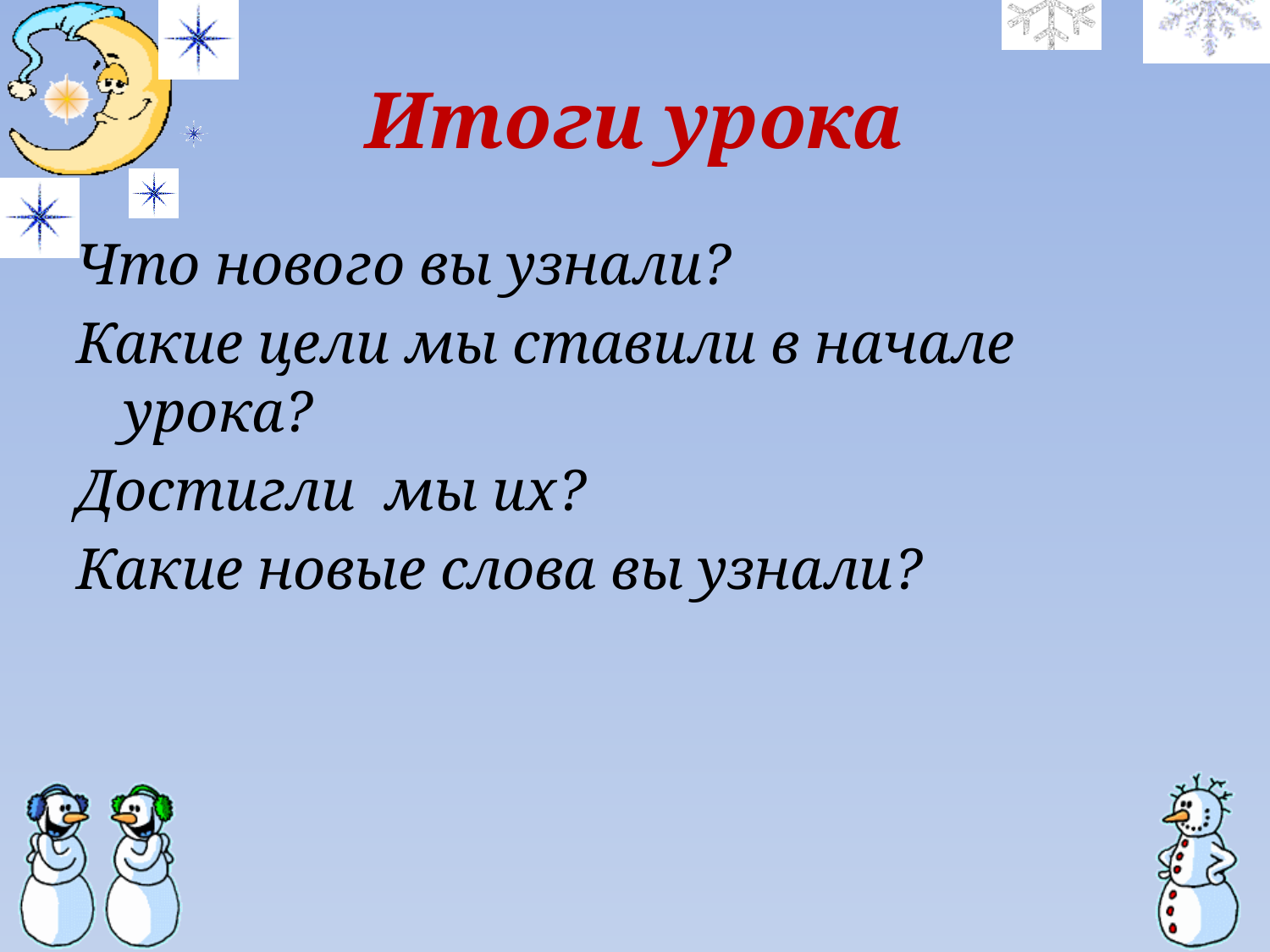

# Итоги урока
Что нового вы узнали?
Какие цели мы ставили в начале урока?
Достигли  мы их?
Какие новые слова вы узнали?